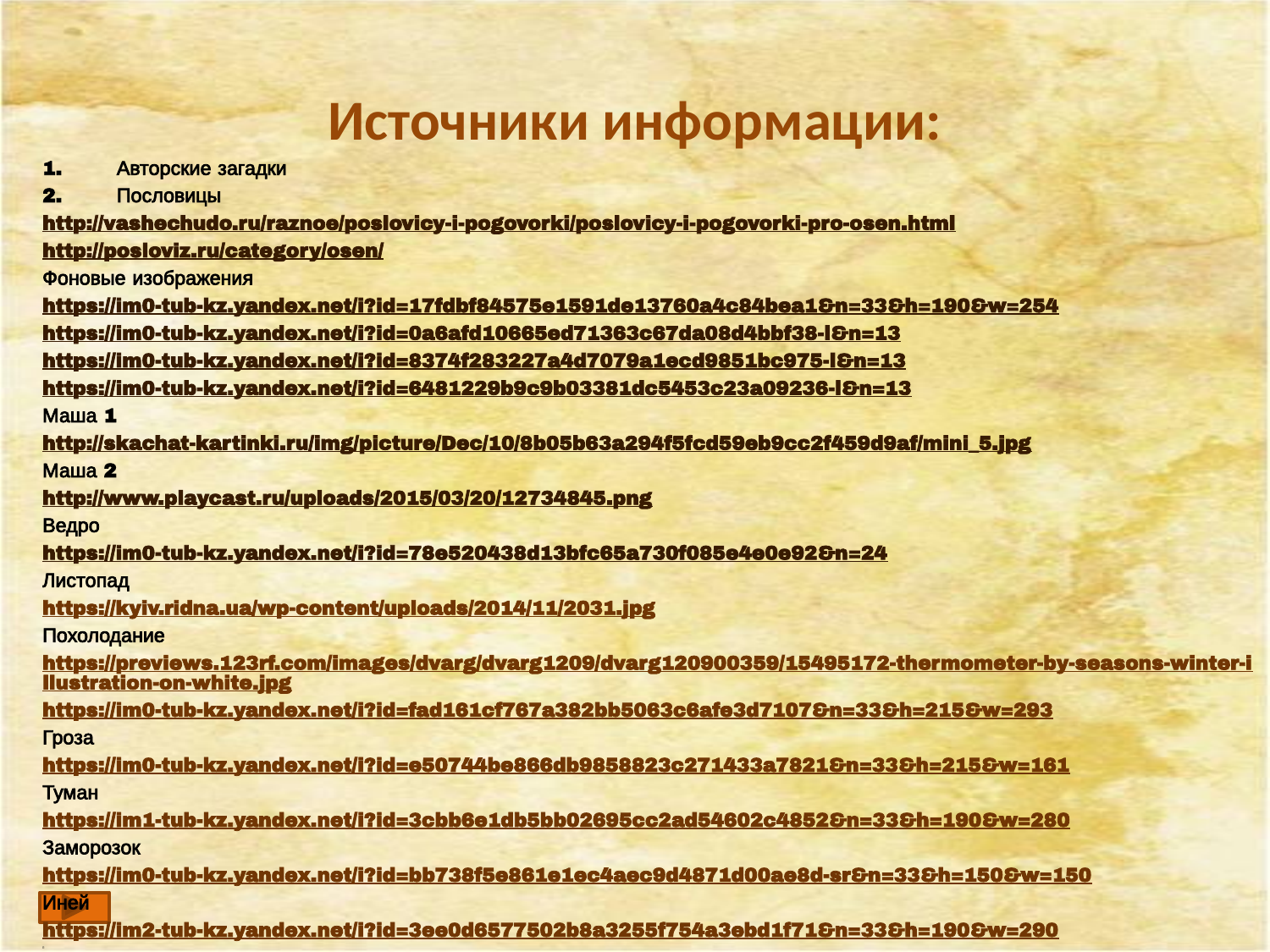

# Источники информации:
Авторские загадки
Пословицы
http://vashechudo.ru/raznoe/poslovicy-i-pogovorki/poslovicy-i-pogovorki-pro-osen.html
http://posloviz.ru/category/osen/
Фоновые изображения
https://im0-tub-kz.yandex.net/i?id=17fdbf84575e1591de13760a4c84bea1&n=33&h=190&w=254
https://im0-tub-kz.yandex.net/i?id=0a6afd10665ed71363c67da08d4bbf38-l&n=13
https://im0-tub-kz.yandex.net/i?id=8374f283227a4d7079a1ecd9851bc975-l&n=13
https://im0-tub-kz.yandex.net/i?id=6481229b9c9b03381dc5453c23a09236-l&n=13
Маша 1
http://skachat-kartinki.ru/img/picture/Dec/10/8b05b63a294f5fcd59eb9cc2f459d9af/mini_5.jpg
Маша 2
http://www.playcast.ru/uploads/2015/03/20/12734845.png
Ведро
https://im0-tub-kz.yandex.net/i?id=78e520438d13bfc65a730f085e4e0e92&n=24
Листопад
https://kyiv.ridna.ua/wp-content/uploads/2014/11/2031.jpg
Похолодание
https://previews.123rf.com/images/dvarg/dvarg1209/dvarg120900359/15495172-thermometer-by-seasons-winter-illustration-on-white.jpg
https://im0-tub-kz.yandex.net/i?id=fad161cf767a382bb5063c6afe3d7107&n=33&h=215&w=293
Гроза
https://im0-tub-kz.yandex.net/i?id=e50744be866db9858823c271433a7821&n=33&h=215&w=161
Туман
https://im1-tub-kz.yandex.net/i?id=3cbb6e1db5bb02695cc2ad54602c4852&n=33&h=190&w=280
Заморозок
https://im0-tub-kz.yandex.net/i?id=bb738f5e861e1ec4aec9d4871d00ae8d-sr&n=33&h=150&w=150
Иней
https://im2-tub-kz.yandex.net/i?id=3ee0d6577502b8a3255f754a3ebd1f71&n=33&h=190&w=290

П